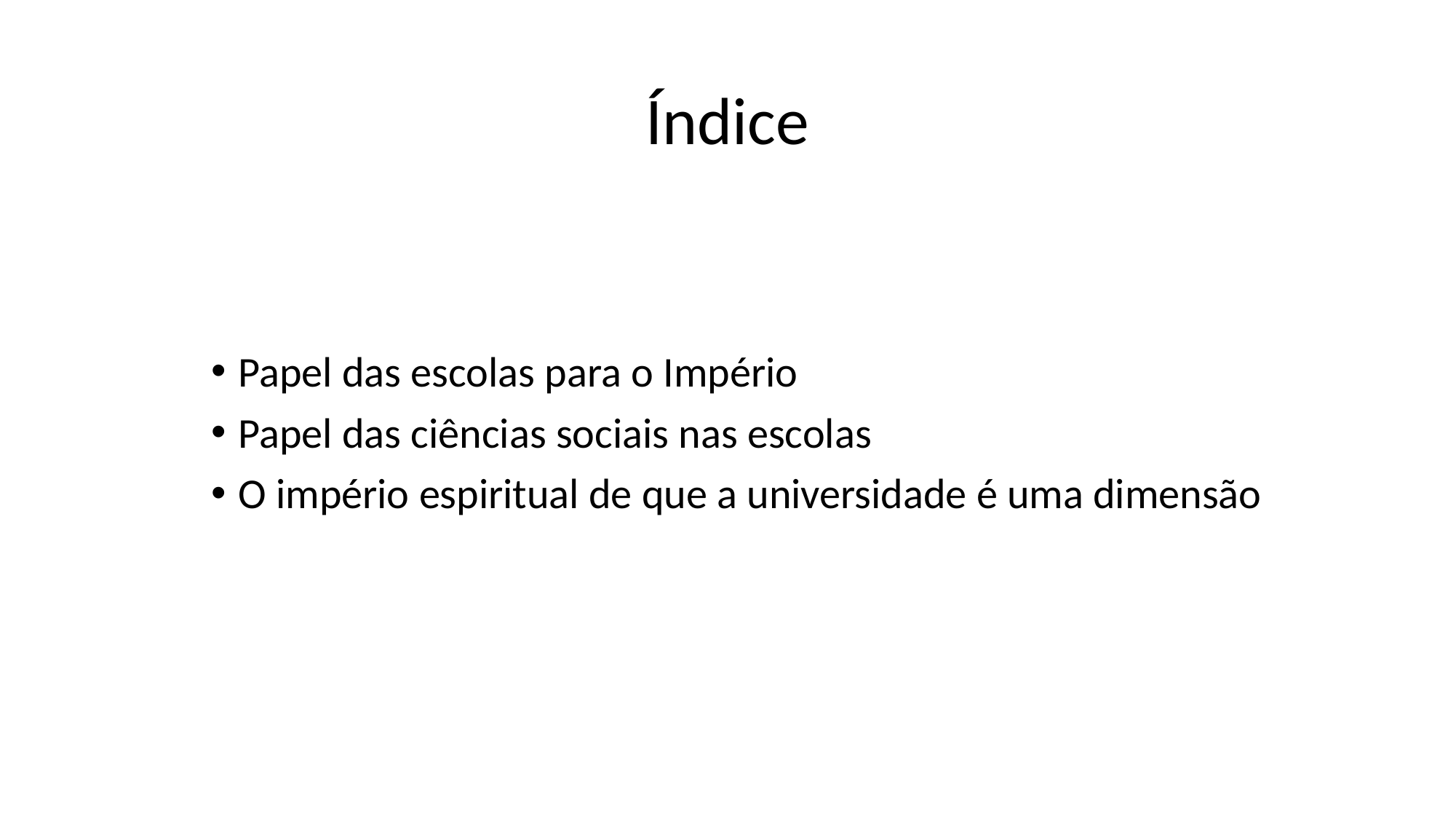

# Índice
Papel das escolas para o Império
Papel das ciências sociais nas escolas
O império espiritual de que a universidade é uma dimensão